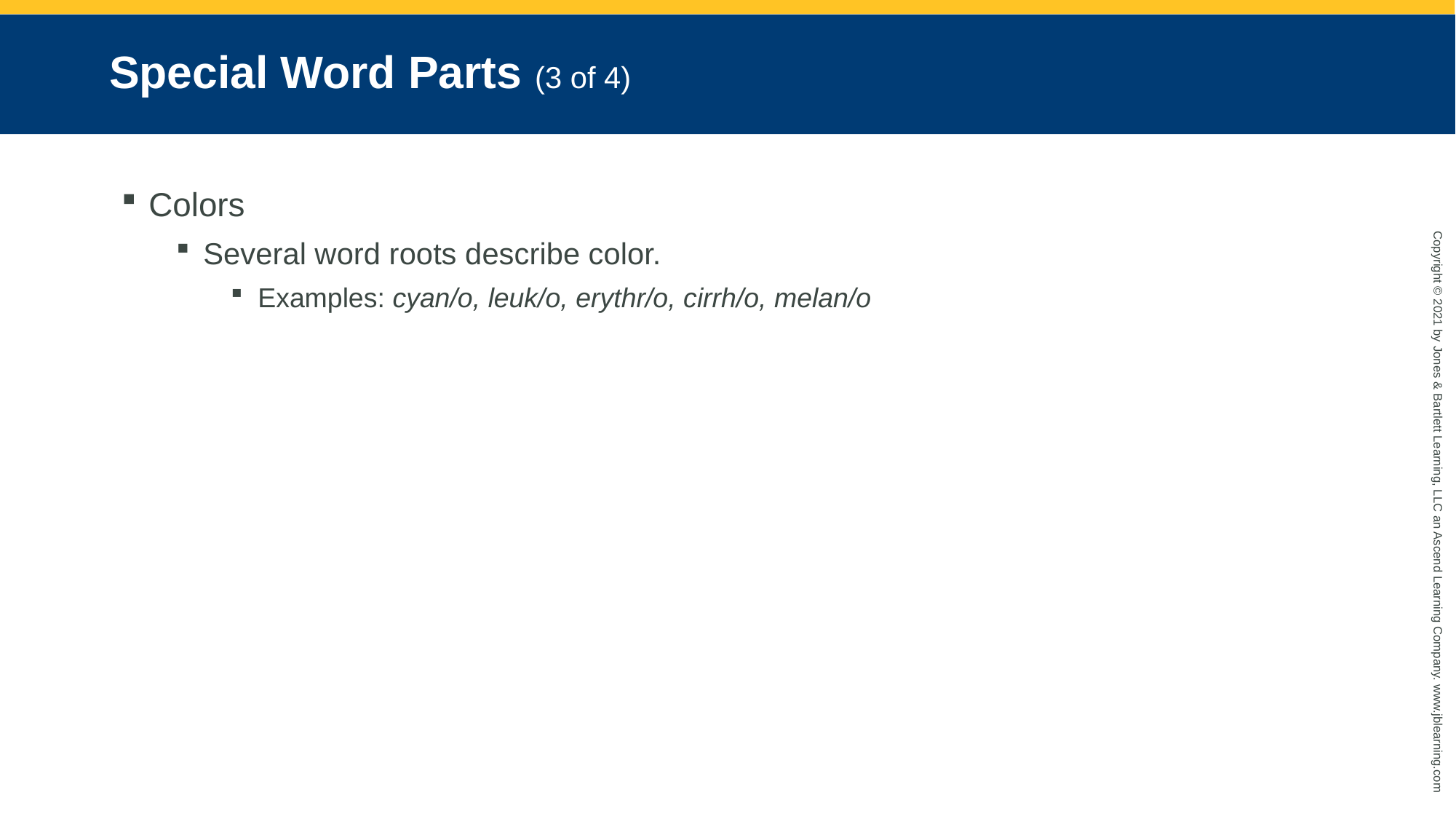

# Special Word Parts (3 of 4)
Colors
Several word roots describe color.
Examples: cyan/o, leuk/o, erythr/o, cirrh/o, melan/o